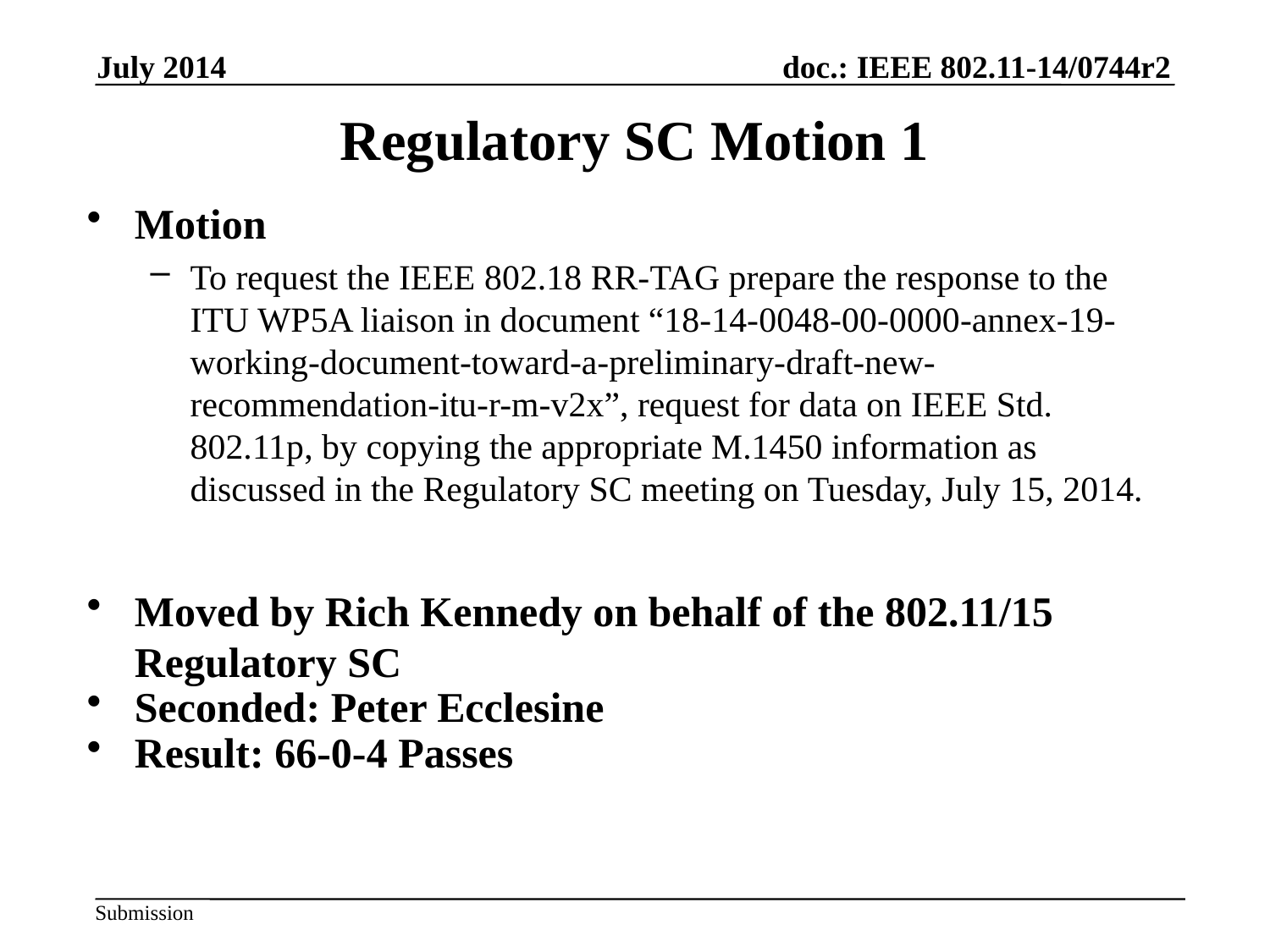

July 2014
# Regulatory SC Motion 1
Motion
To request the IEEE 802.18 RR-TAG prepare the response to the ITU WP5A liaison in document “18-14-0048-00-0000-annex-19-working-document-toward-a-preliminary-draft-new-recommendation-itu-r-m-v2x”, request for data on IEEE Std. 802.11p, by copying the appropriate M.1450 information as discussed in the Regulatory SC meeting on Tuesday, July 15, 2014.

Moved by Rich Kennedy on behalf of the 802.11/15 Regulatory SC
Seconded: Peter Ecclesine
Result: 66-0-4 Passes